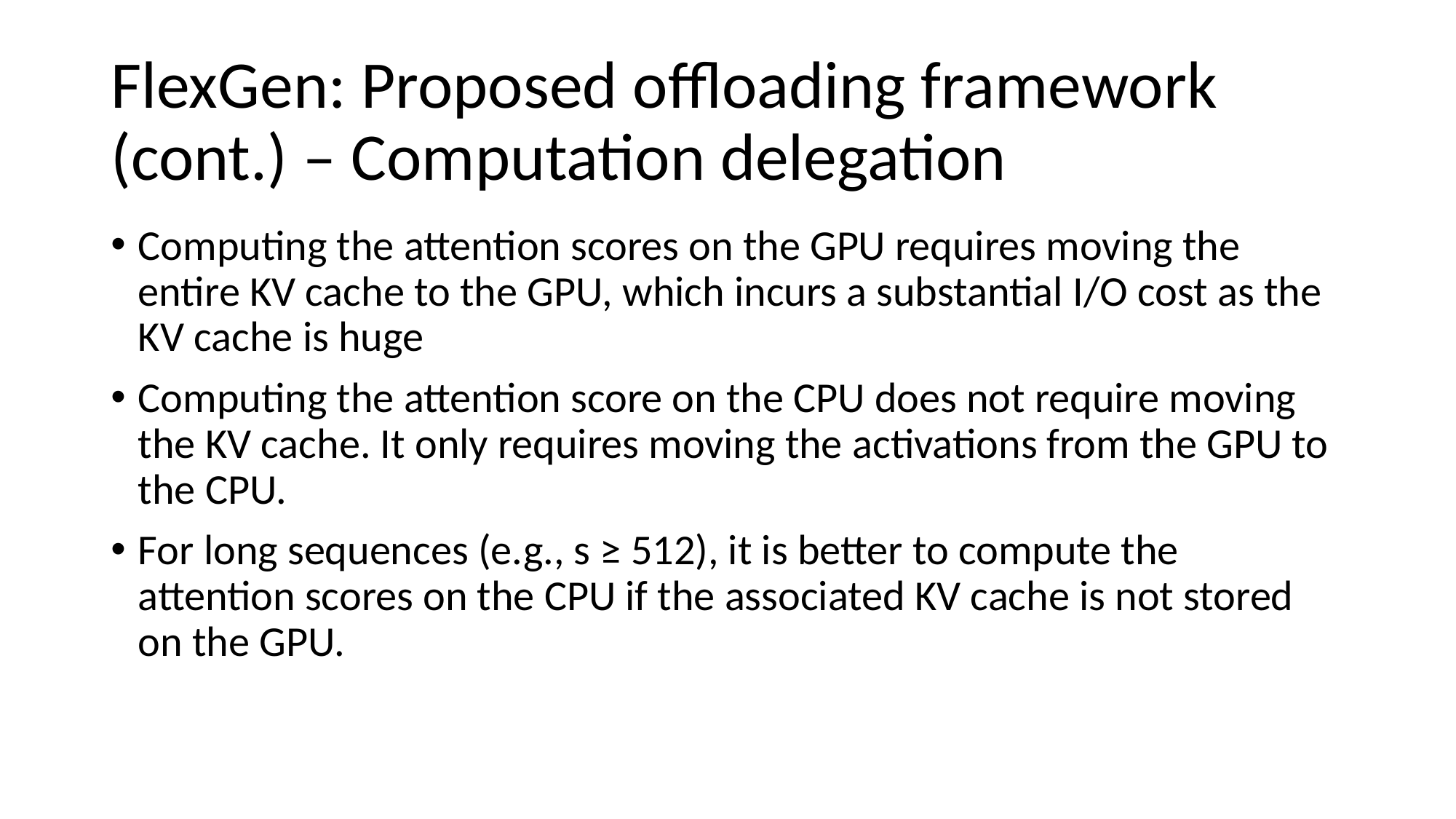

# FlexGen: Proposed offloading framework (cont.) – Computation delegation
Computing the attention scores on the GPU requires moving the entire KV cache to the GPU, which incurs a substantial I/O cost as the KV cache is huge
Computing the attention score on the CPU does not require moving the KV cache. It only requires moving the activations from the GPU to the CPU.
For long sequences (e.g., s ≥ 512), it is better to compute the attention scores on the CPU if the associated KV cache is not stored on the GPU.